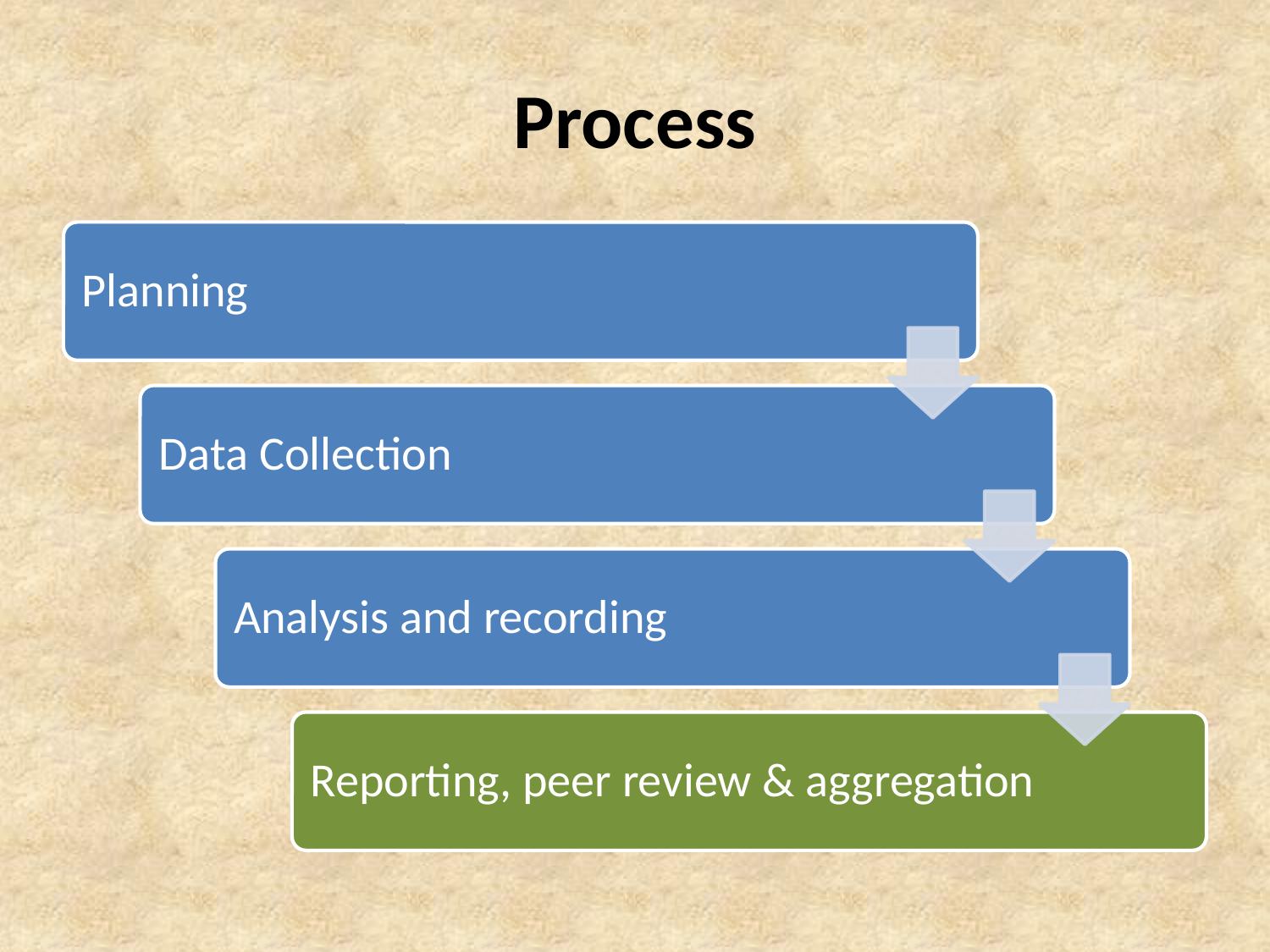

# Process
Planning
Data Collection
Analysis and recording
Reporting, peer review & aggregation